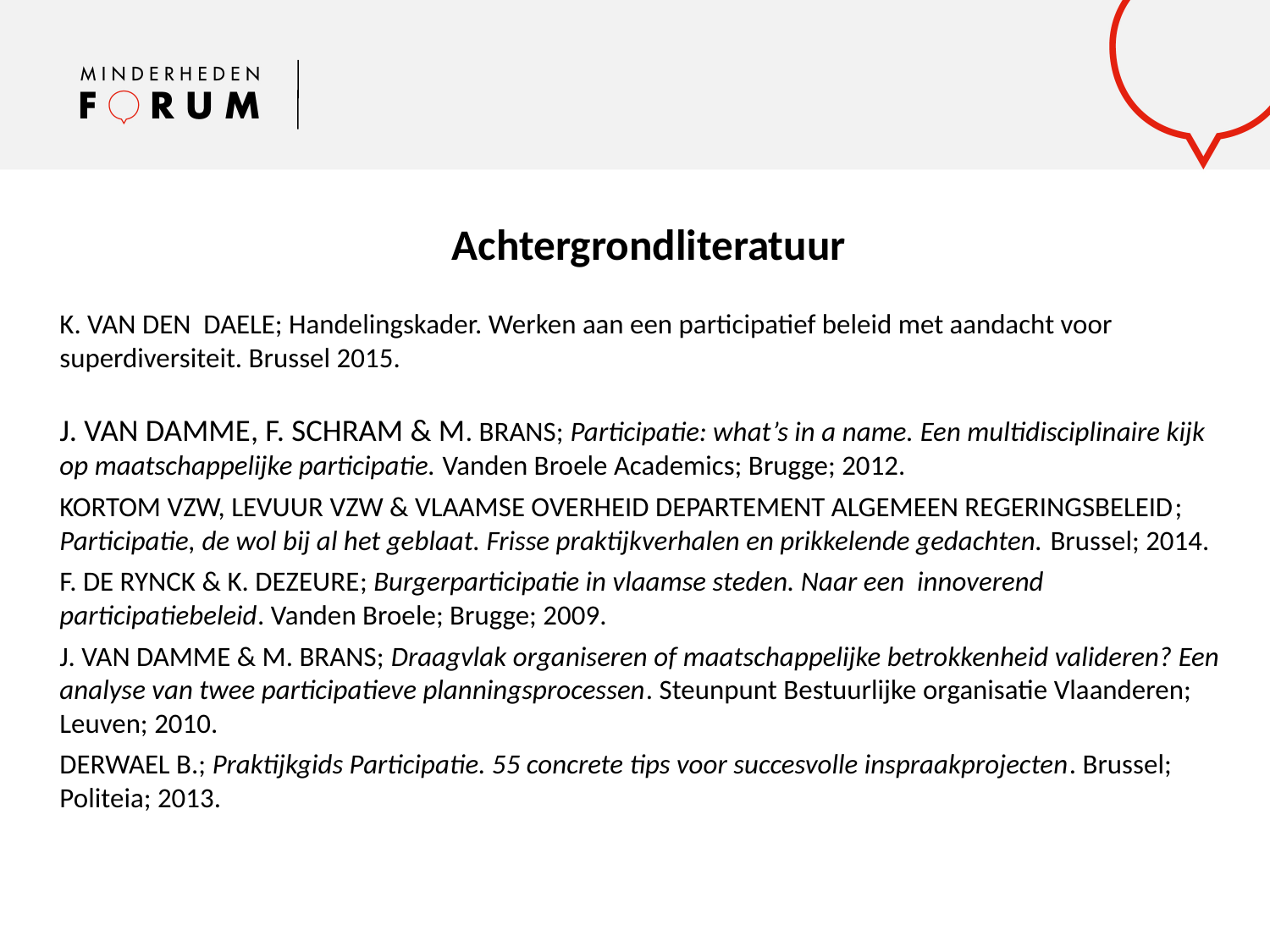

Achtergrondliteratuur

K. VAN DEN  DAELE; Handelingskader. Werken aan een participatief beleid met aandacht voor superdiversiteit. Brussel 2015.
J. VAN DAMME, F. SCHRAM & M. BRANS; Participatie: what’s in a name. Een multidisciplinaire kijk op maatschappelijke participatie. Vanden Broele Academics; Brugge; 2012.
Kortom vzw, Levuur vzw & Vlaamse Overheid departement Algemeen regeringsbeleid; Participatie, de wol bij al het geblaat. Frisse praktijkverhalen en prikkelende gedachten. Brussel; 2014.
F. De Rynck & K. Dezeure; Burgerparticipatie in vlaamse steden. Naar een  innoverend participatiebeleid. Vanden Broele; Brugge; 2009.
J. VAN DAMME & M. BRANS; Draagvlak organiseren of maatschappelijke betrokkenheid valideren? Een analyse van twee participatieve planningsprocessen. Steunpunt Bestuurlijke organisatie Vlaanderen; Leuven; 2010.
DERWAEL B.; Praktijkgids Participatie. 55 concrete tips voor succesvolle inspraakprojecten. Brussel; Politeia; 2013.